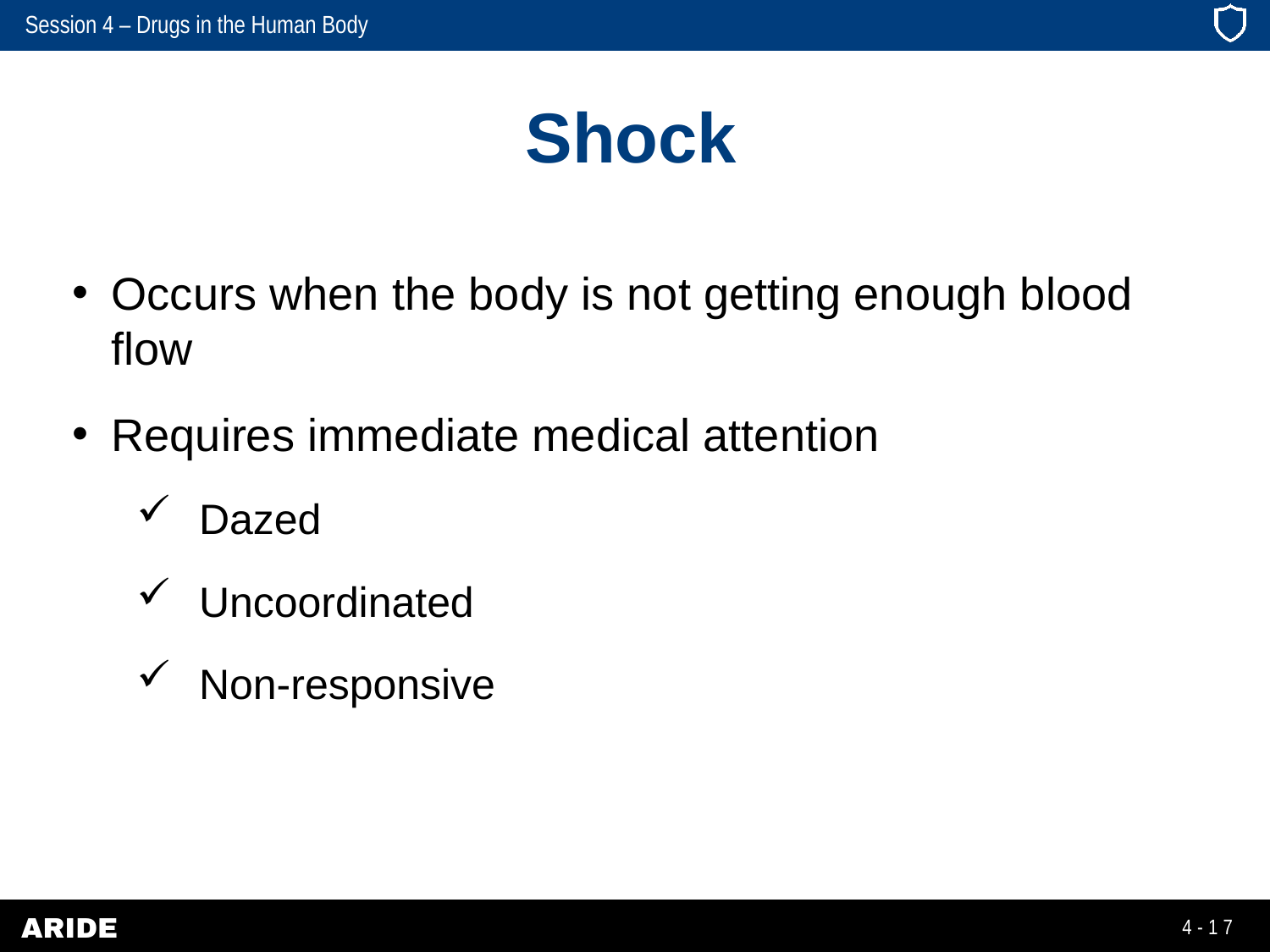

# Shock
Occurs when the body is not getting enough blood flow
Requires immediate medical attention
Dazed
Uncoordinated
Non-responsive
4-17